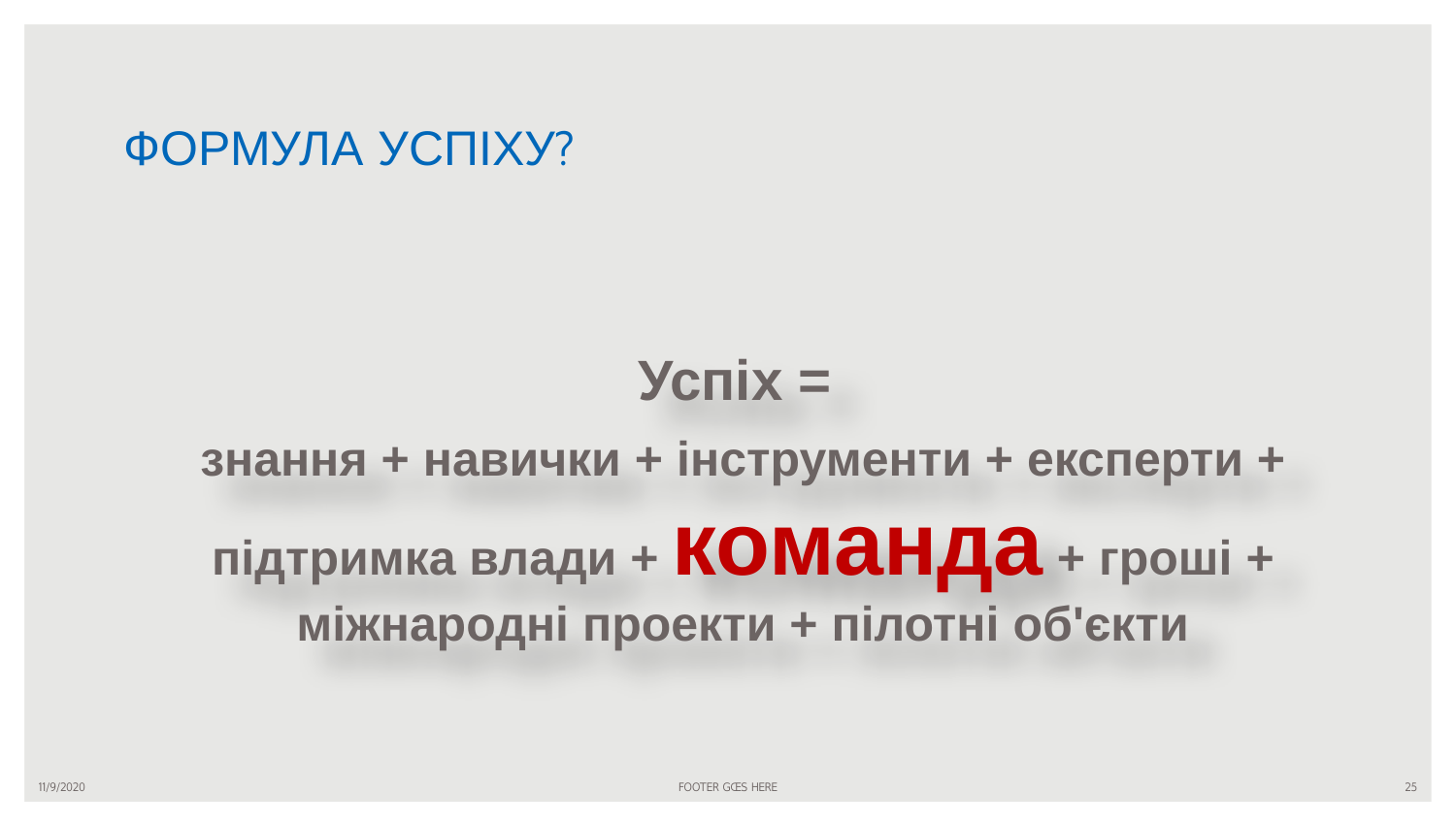

# ФОРМУЛА УСПІХУ?
Успіх =
знання + навички + інструменти + експерти + підтримка влади + команда + гроші + міжнародні проекти + пілотні об'єкти
11/9/2020
FOOTER GOES HERE
25